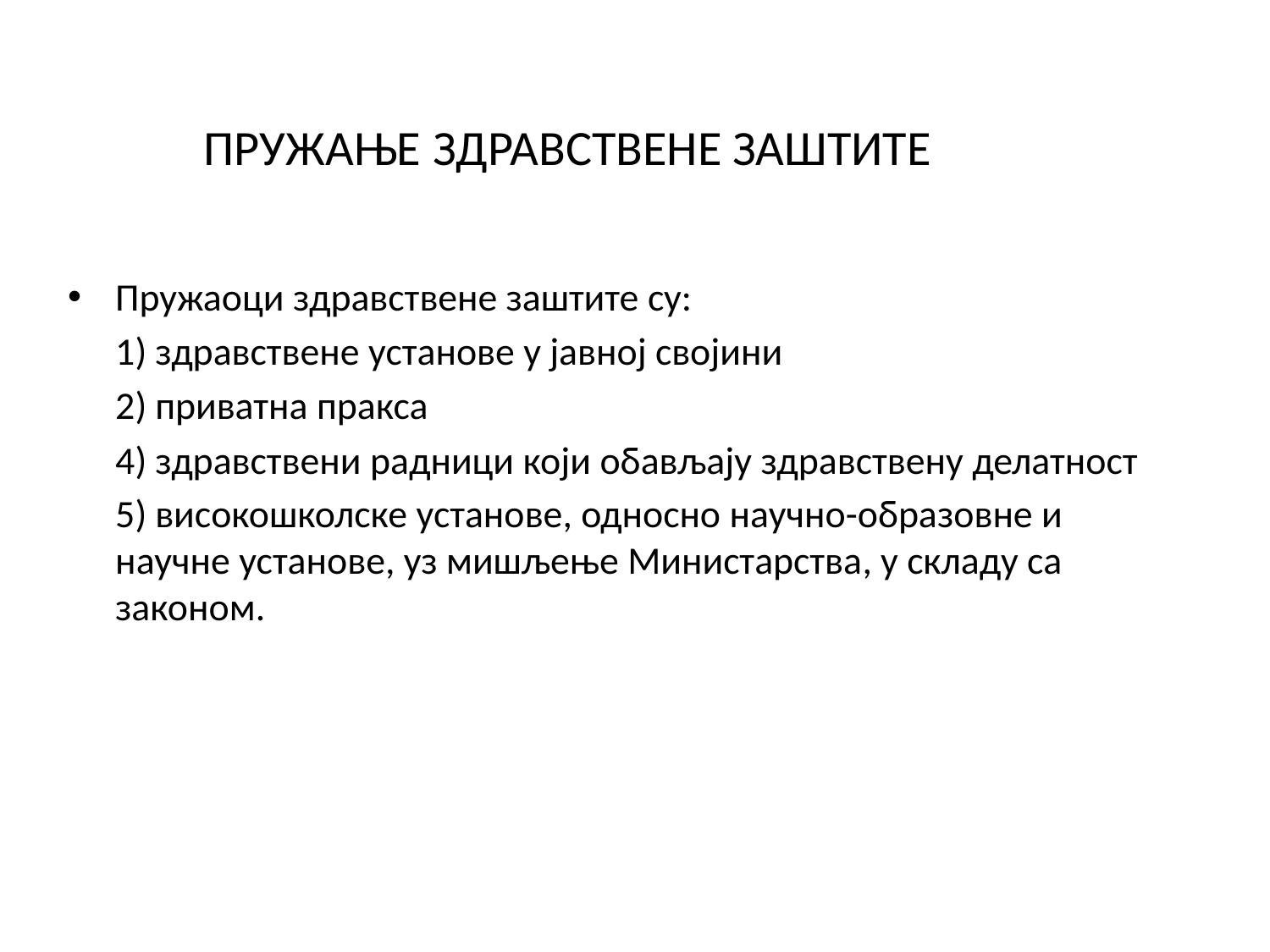

# ПРУЖАЊЕ ЗДРАВСТВЕНЕ ЗАШТИТЕ
Пружаоци здравствене заштите су:
	1) здравствене установе у јавној својини
	2) приватна пракса
	4) здравствени радници који обављају здравствену делатност
	5) високошколске установе, односно научно-образовне и научне установе, уз мишљење Министарства, у складу са законом.